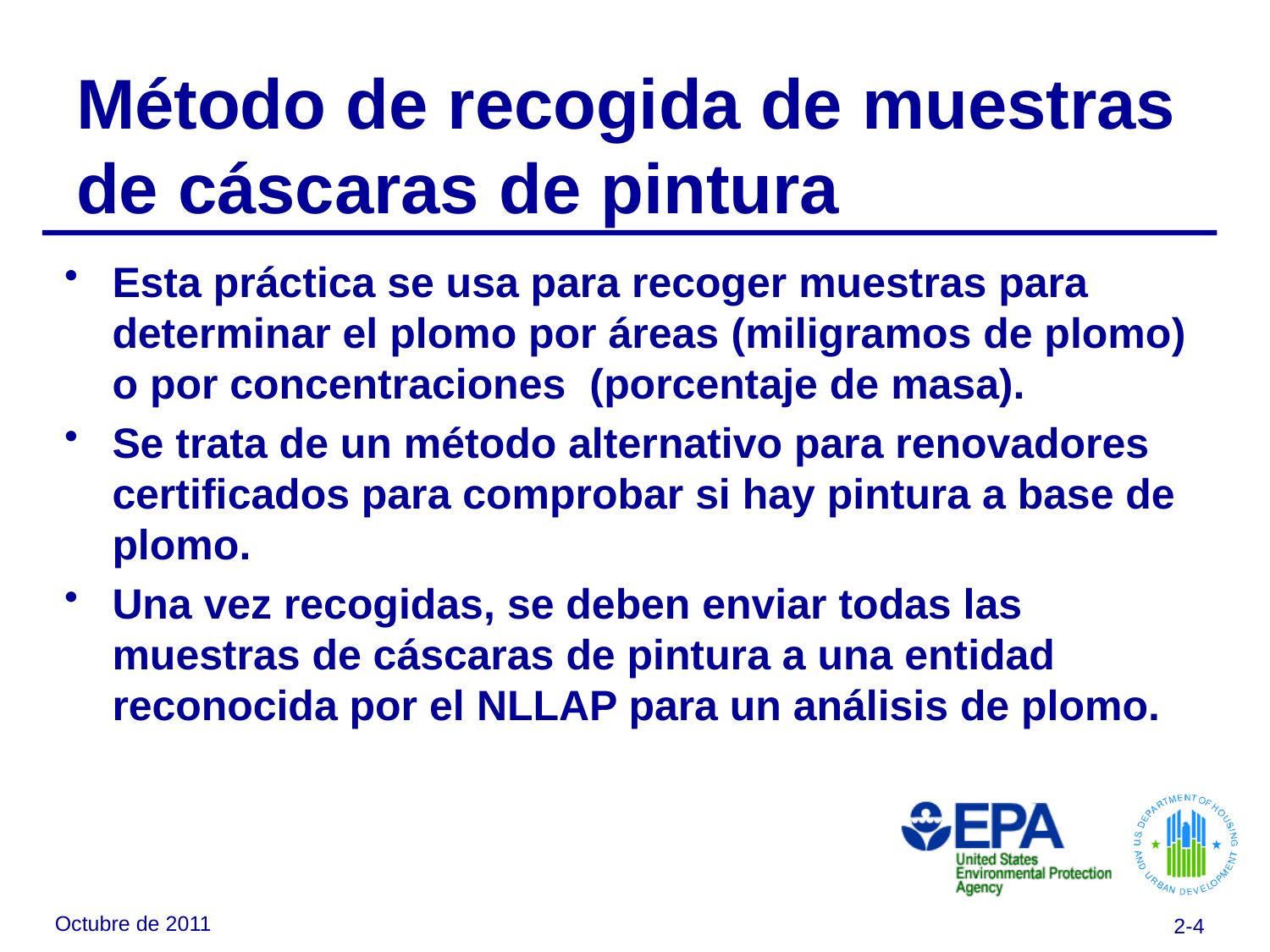

Método de recogida de muestras de cáscaras de pintura
Esta práctica se usa para recoger muestras para determinar el plomo por áreas (miligramos de plomo) o por concentraciones  (porcentaje de masa).
Se trata de un método alternativo para renovadores certificados para comprobar si hay pintura a base de plomo.
Una vez recogidas, se deben enviar todas las muestras de cáscaras de pintura a una entidad reconocida por el NLLAP para un análisis de plomo.

Octubre de 2011
2-4